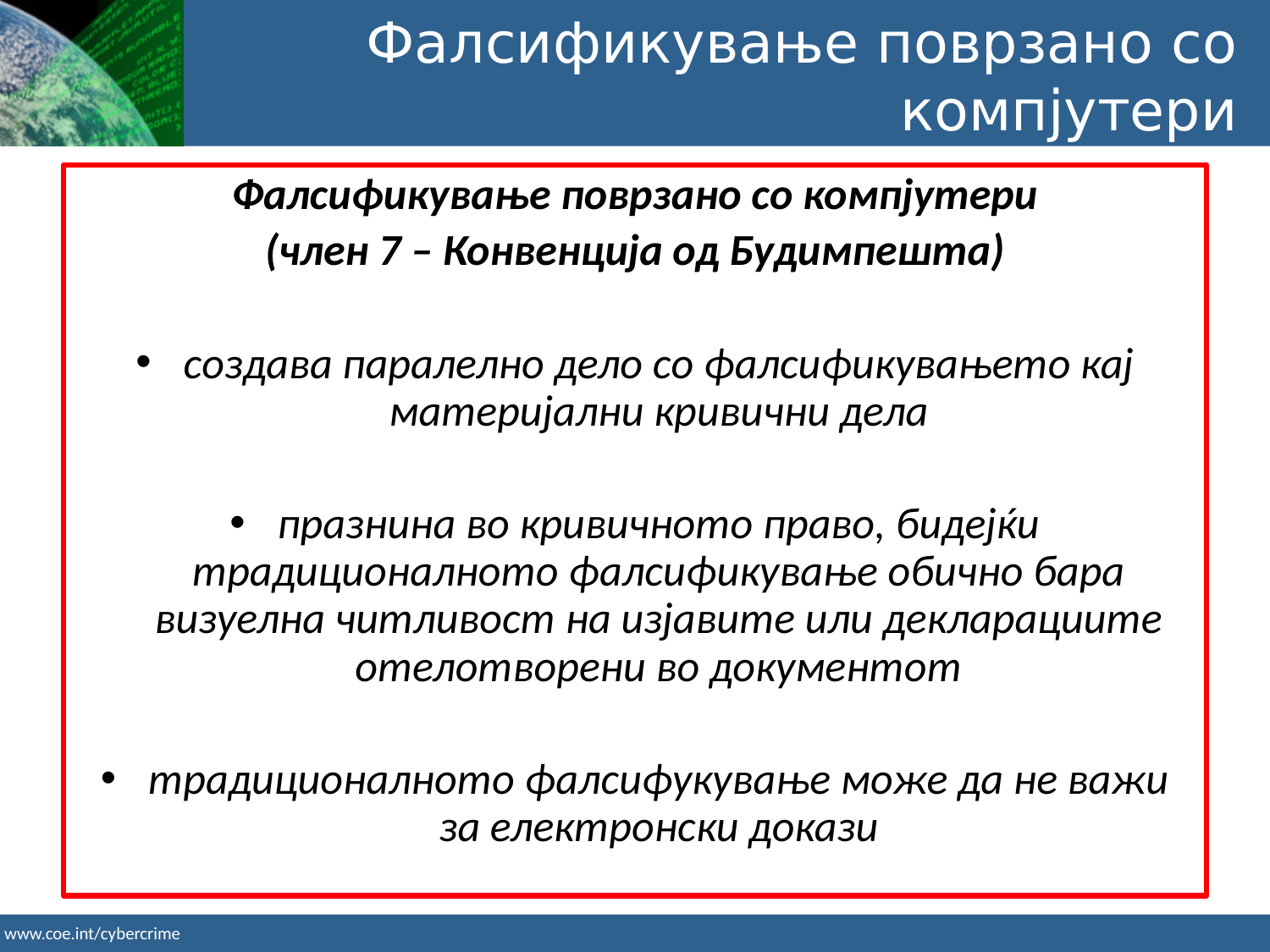

Фалсификување поврзано со компјутери
Фалсификување поврзано со компјутери
(член 7 – Конвенција од Будимпешта)

создава паралелно дело со фалсификувањето кај материјални кривични дела

празнина во кривичното право, бидејќи традиционалното фалсификување обично бара визуелна читливост на изјавите или декларациите отелотворени во документот

традиционалното фалсифукување може да не важи за електронски докази